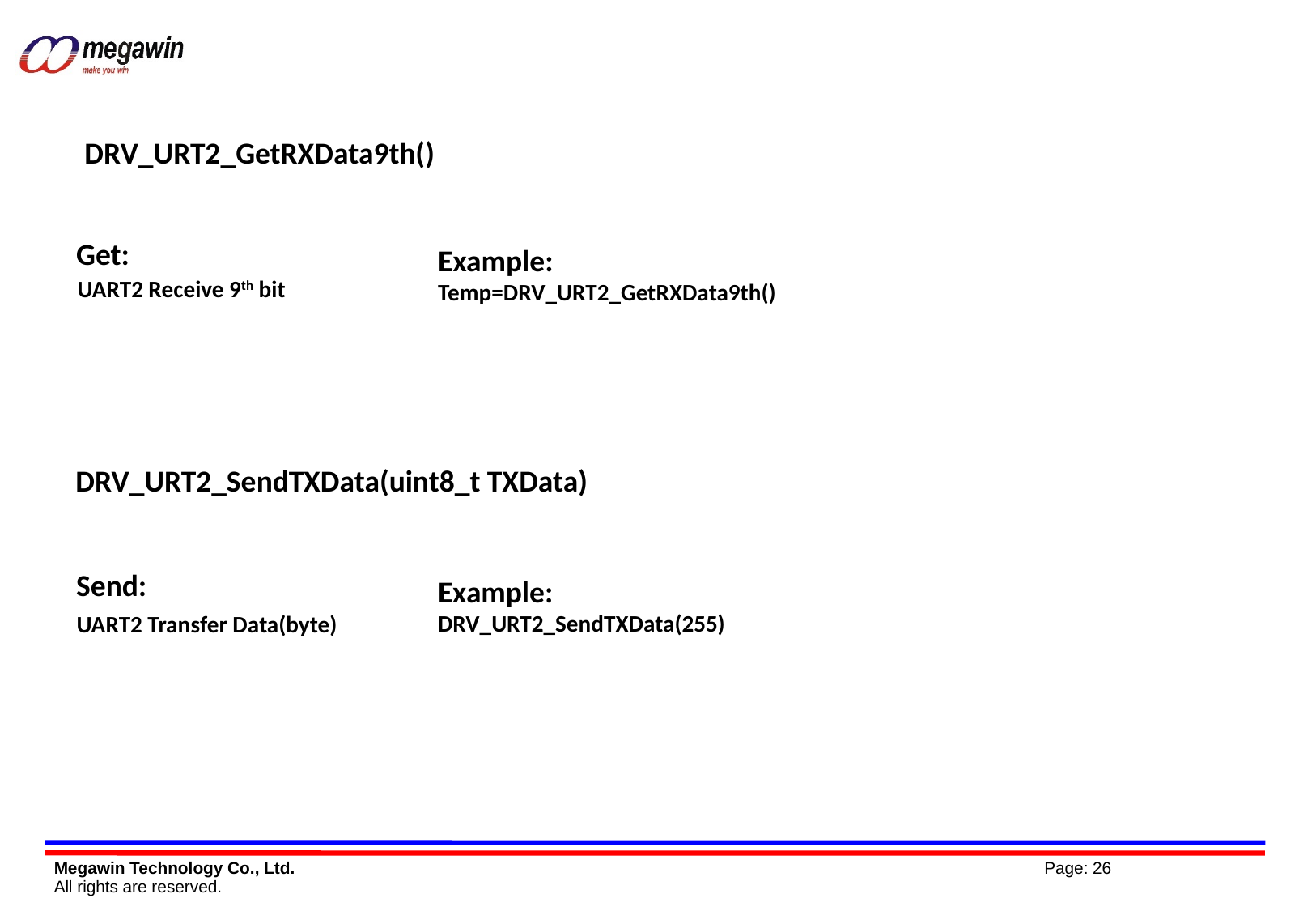

DRV_URT2_GetRXData9th()
Get:
Example:
Temp=DRV_URT2_GetRXData9th()

UART2 Receive 9th bit
DRV_URT2_SendTXData(uint8_t TXData)
Send:
Example:
DRV_URT2_SendTXData(255)
UART2 Transfer Data(byte)